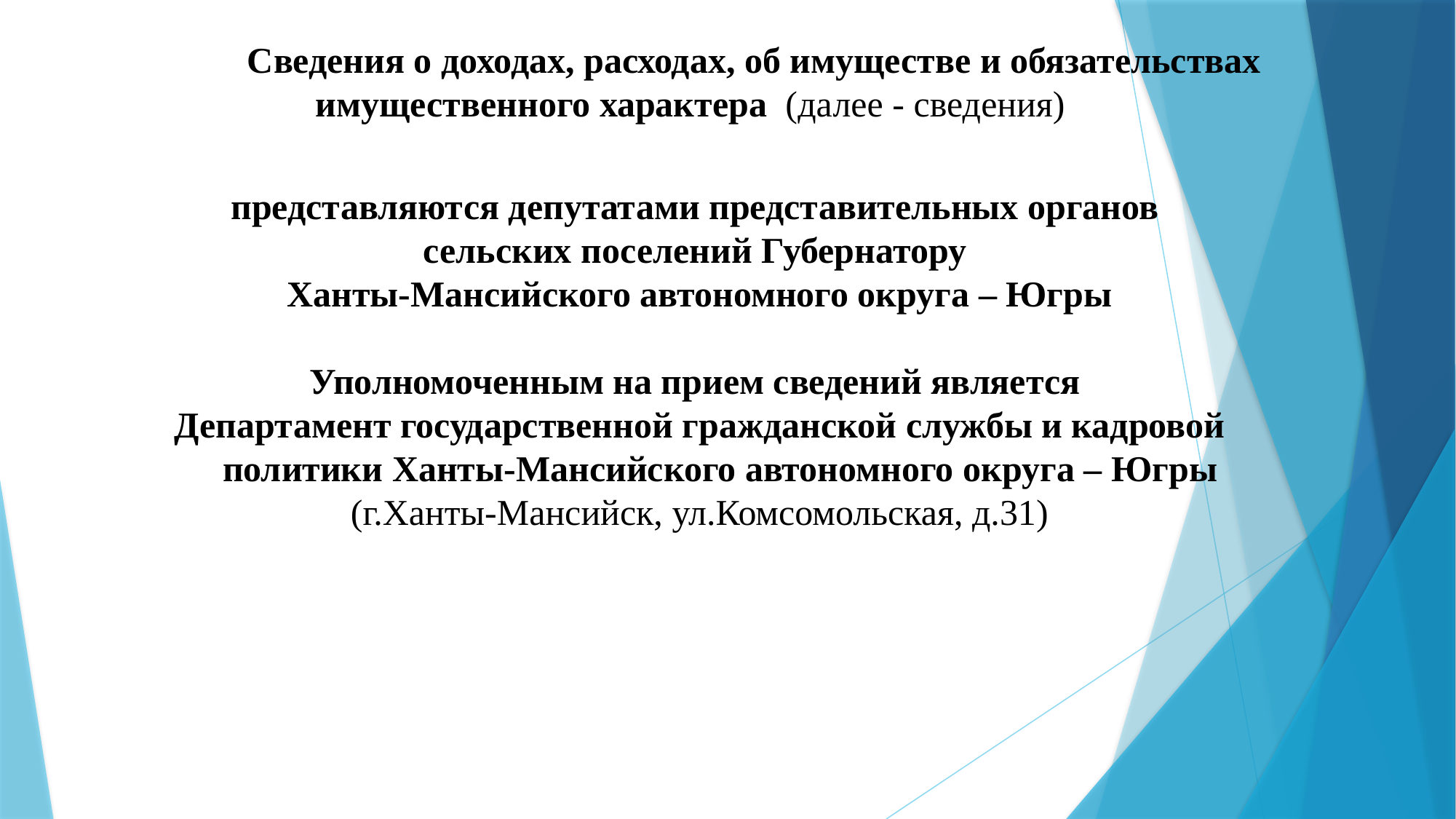

Сведения о доходах, расходах, об имуществе и обязательствах имущественного характера  (далее - сведения)

представляются депутатами представительных органов
сельских поселений Губернатору
Ханты-Мансийского автономного округа – Югры

Уполномоченным на прием сведений является
Департамент государственной гражданской службы и кадровой политики Ханты-Мансийского автономного округа – Югры
(г.Ханты-Мансийск, ул.Комсомольская, д.31)